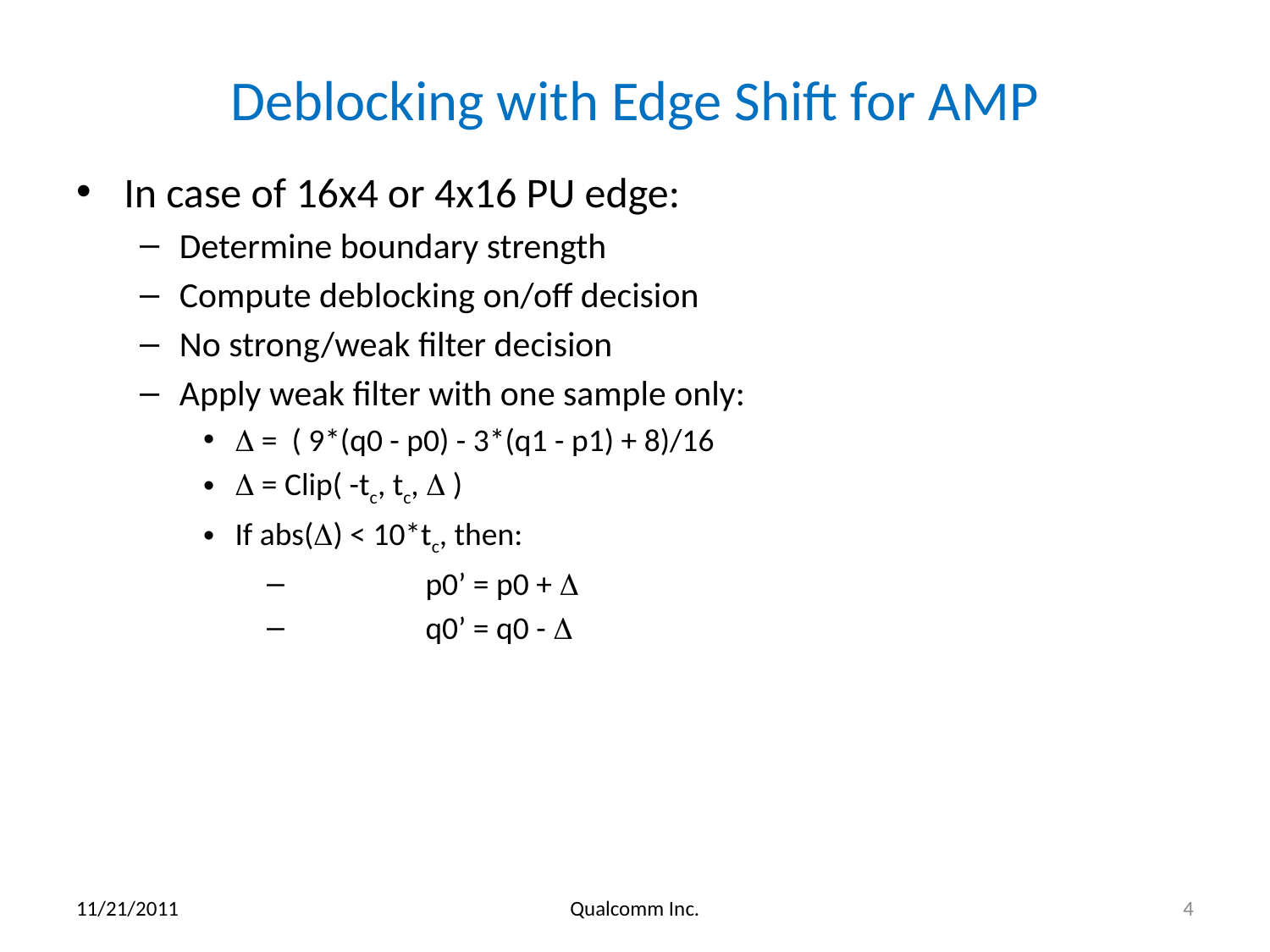

# Deblocking with Edge Shift for AMP
In case of 16x4 or 4x16 PU edge:
Determine boundary strength
Compute deblocking on/off decision
No strong/weak filter decision
Apply weak filter with one sample only:
Δ =  ( 9*(q0 - p0) - 3*(q1 - p1) + 8)/16
Δ = Clip( -tc, tc, Δ )
If abs(Δ) < 10*tc, then:
	p0’ = p0 + Δ
	q0’ = q0 - Δ

11/21/2011
Qualcomm Inc.
4